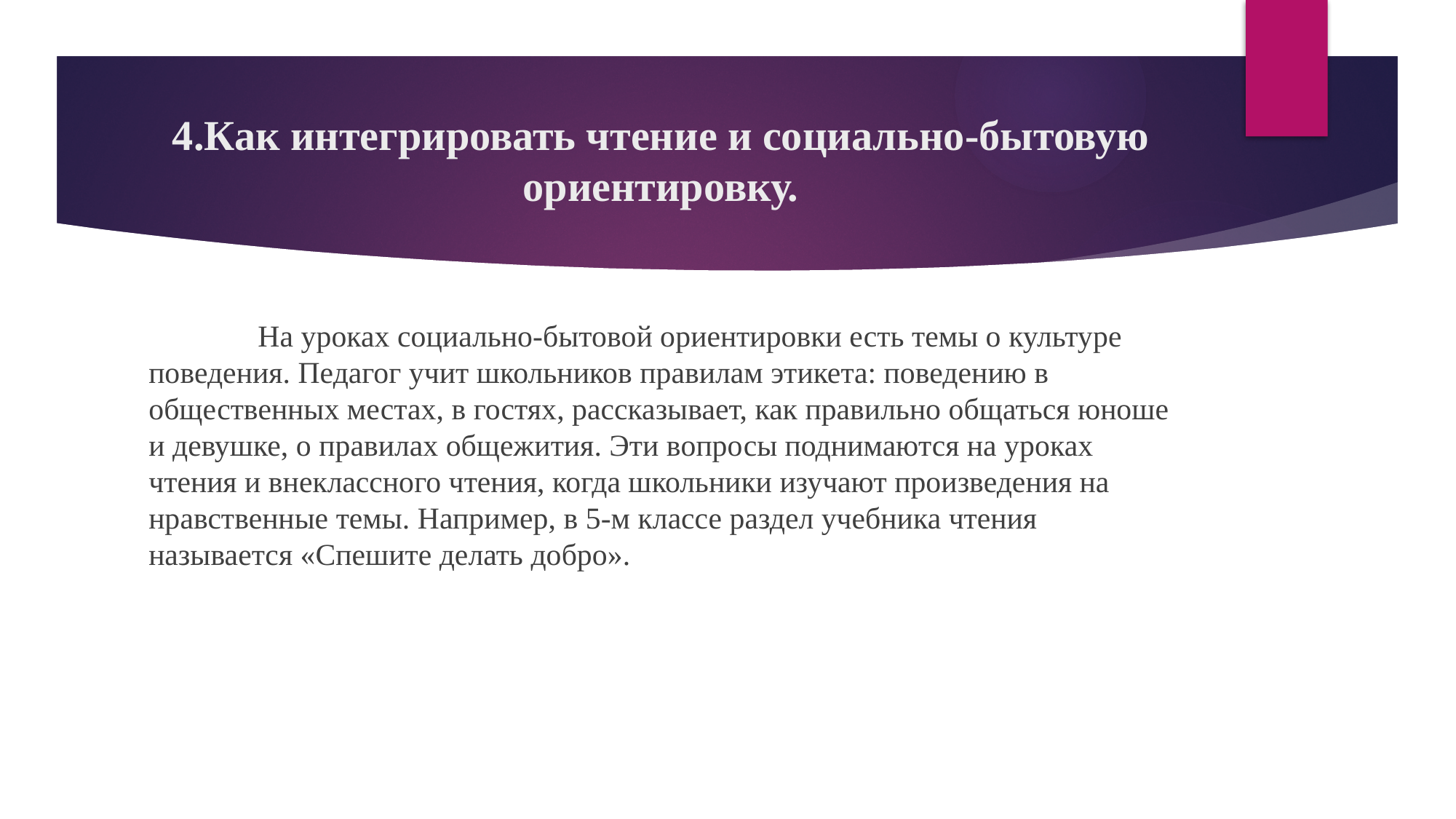

# 4.Как интегрировать чтение и социально-бытовую ориентировку.
	На уроках социально-бытовой ориентировки есть темы о культуре поведения. Педагог учит школьников правилам этикета: поведению в общественных местах, в гостях, рассказывает, как правильно общаться юноше и девушке, о правилах общежития. Эти вопросы поднимаются на уроках чтения и внеклассного чтения, когда школьники изучают произведения на нравственные темы. Например, в 5-м классе раздел учебника чтения называется «Спешите делать добро».